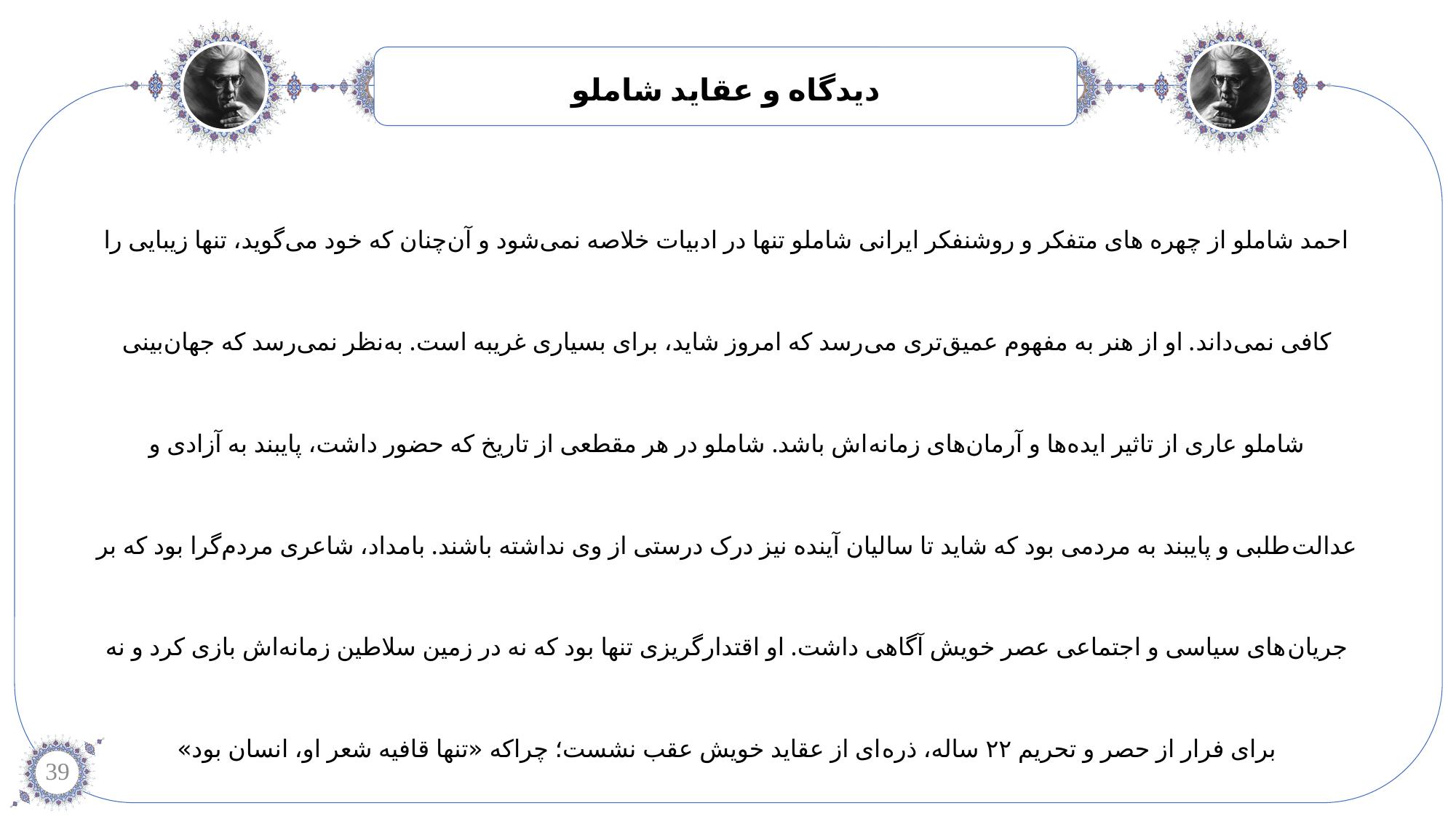

دیدگاه و عقاید شاملو
احمد شاملو از چهره های متفکر و روشنفکر ایرانی شاملو تنها در ادبیات خلاصه نمی‌شود و آن‌چنان که خود می‌گوید، تنها زیبایی را کافی نمی‌داند. او از هنر به مفهوم عمیق‌تری می‌رسد که امروز شاید، برای بسیاری غریبه است. به‌نظر نمی‌رسد که جهان‌بینی شاملو عاری از تاثیر ایده‌ها و آرمان‌های زمانه‌اش باشد. شاملو در هر مقطعی از تاریخ که حضور داشت، پایبند به آزادی و عدالت‌طلبی و پایبند به مردمی بود که شاید تا سالیان آینده نیز درک درستی از وی نداشته باشند. بامداد، شاعری مردم‌گرا بود که بر جریان‌های سیاسی و اجتماعی عصر خویش آگاهی داشت. او اقتدارگریزی تنها بود که نه در زمین سلاطین زمانه‌اش بازی کرد و نه برای فرار از حصر و تحریم ۲۲ ساله، ذره‌ای از عقاید خویش عقب نشست؛ چراکه «تنها قافیه شعر او، انسان بود»
39